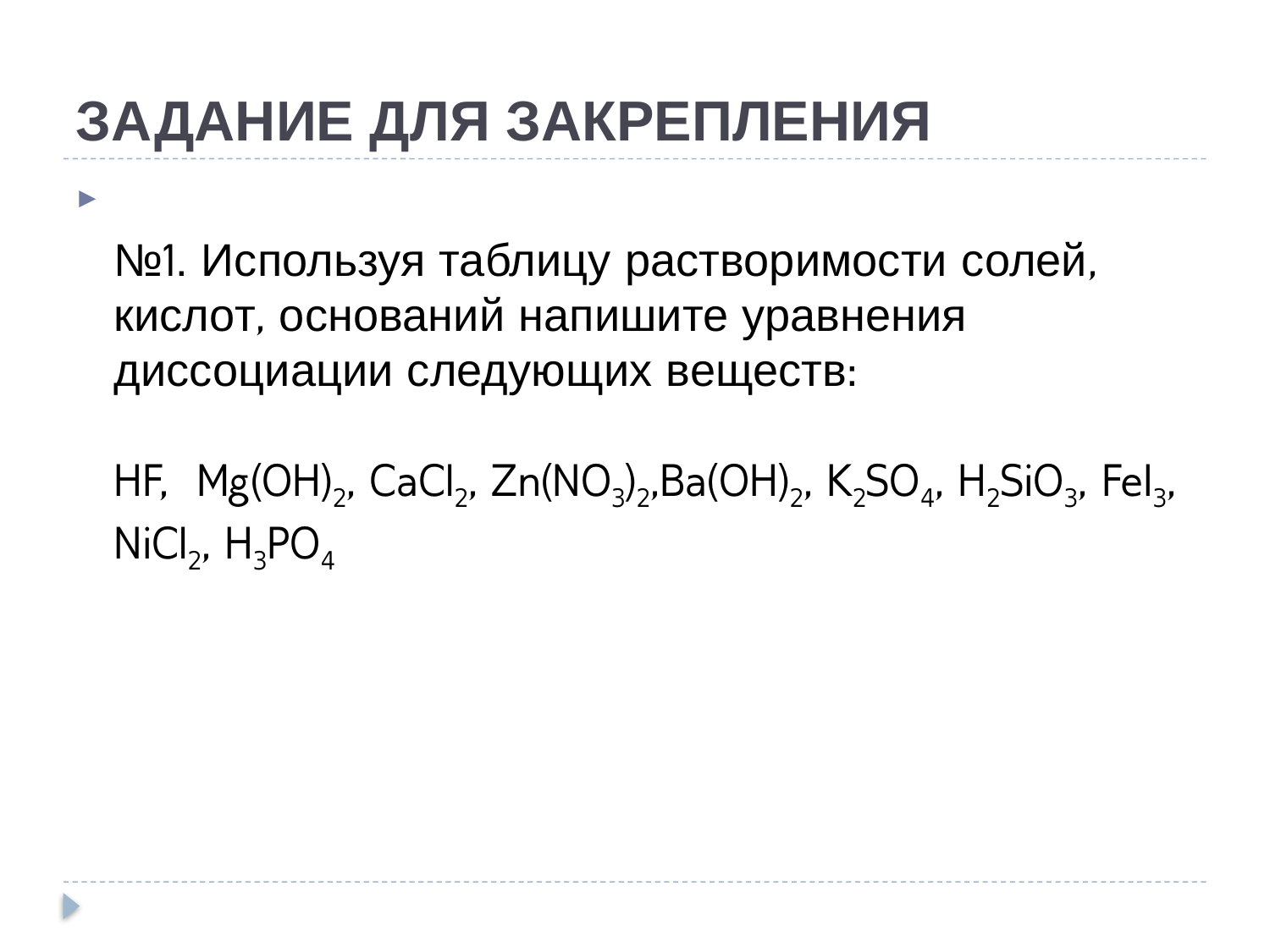

# ЗАДАНИЕ ДЛЯ ЗАКРЕПЛЕНИЯ
№1. Используя таблицу растворимости солей, кислот, оснований напишите уравнения диссоциации следующих веществ:
HF,  Mg(OH)2, CaCl2, Zn(NO3)2,Ba(OH)2, K2SO4, H2SiO3, FeI3, NiCl2, H3PO4